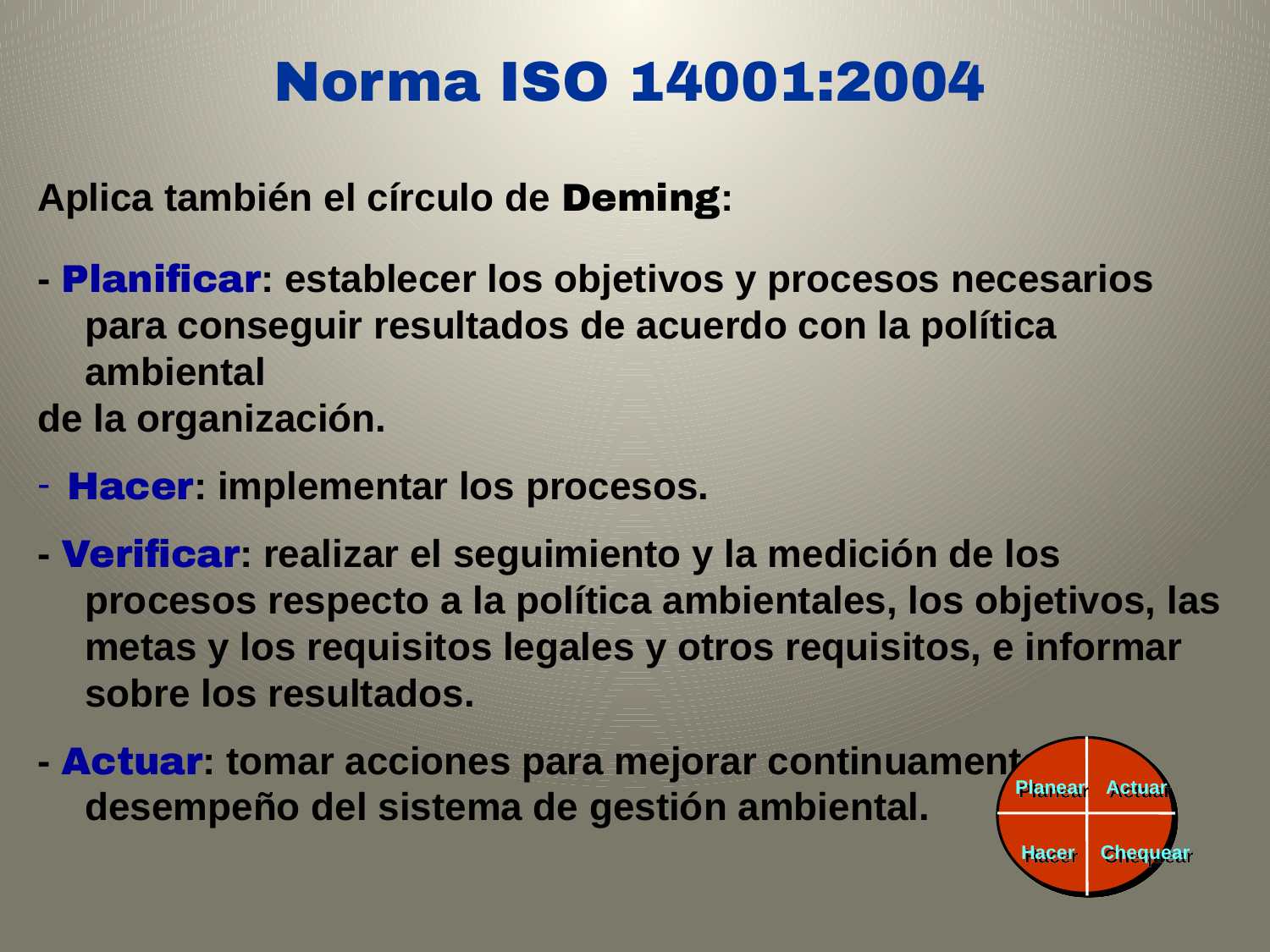

Norma ISO 14001:2004
Aplica también el círculo de Deming:

- Planificar: establecer los objetivos y procesos necesarios para conseguir resultados de acuerdo con la política ambiental
de la organización.

Hacer: implementar los procesos.

- Verificar: realizar el seguimiento y la medición de los procesos respecto a la política ambientales, los objetivos, las metas y los requisitos legales y otros requisitos, e informar sobre los resultados.

- Actuar: tomar acciones para mejorar continuamente el desempeño del sistema de gestión ambiental.

Planear
Actuar

Hacer
Chequear